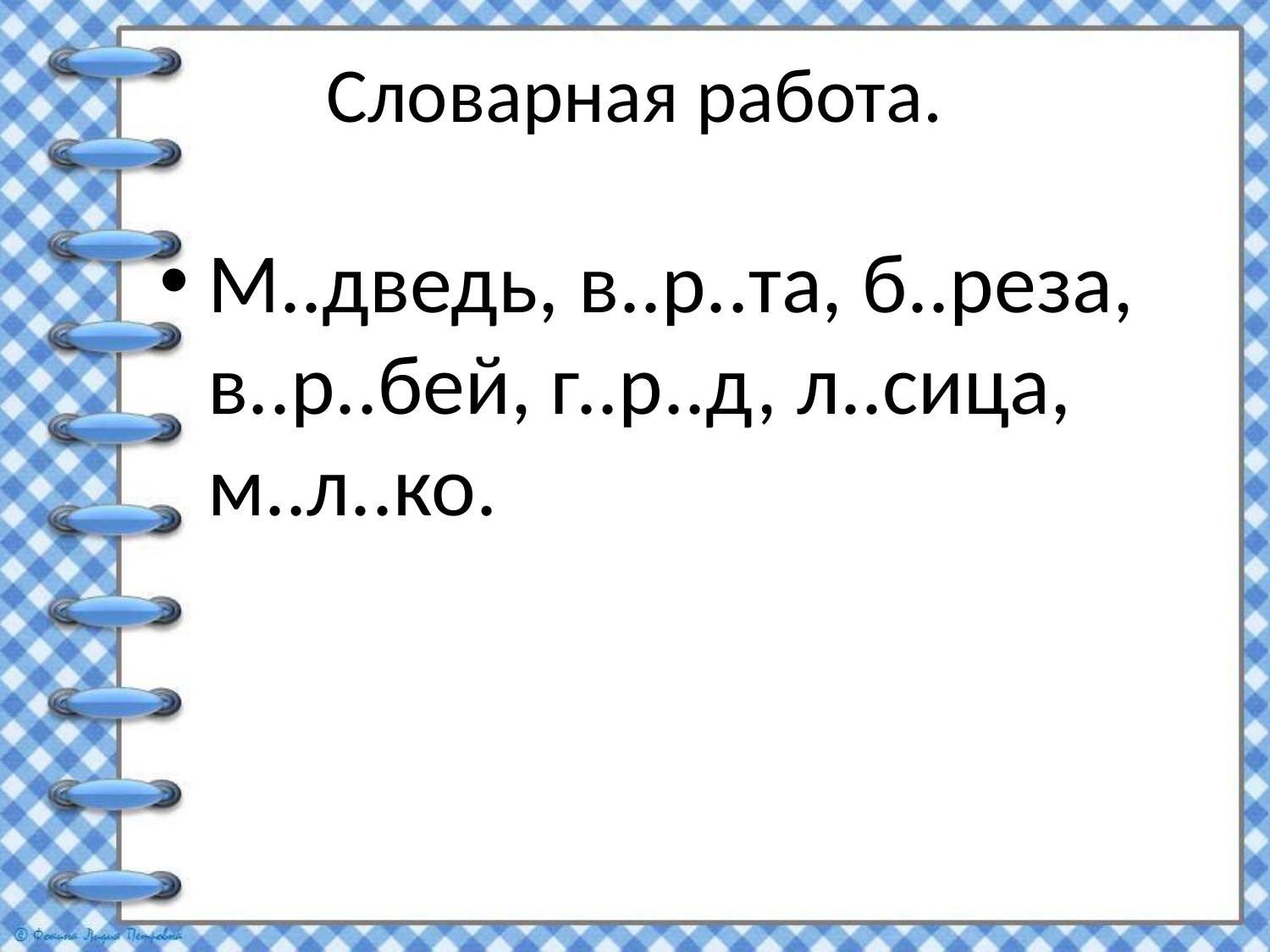

# Словарная работа.
М..дведь, в..р..та, б..реза, в..р..бей, г..р..д, л..сица,  м..л..ко.